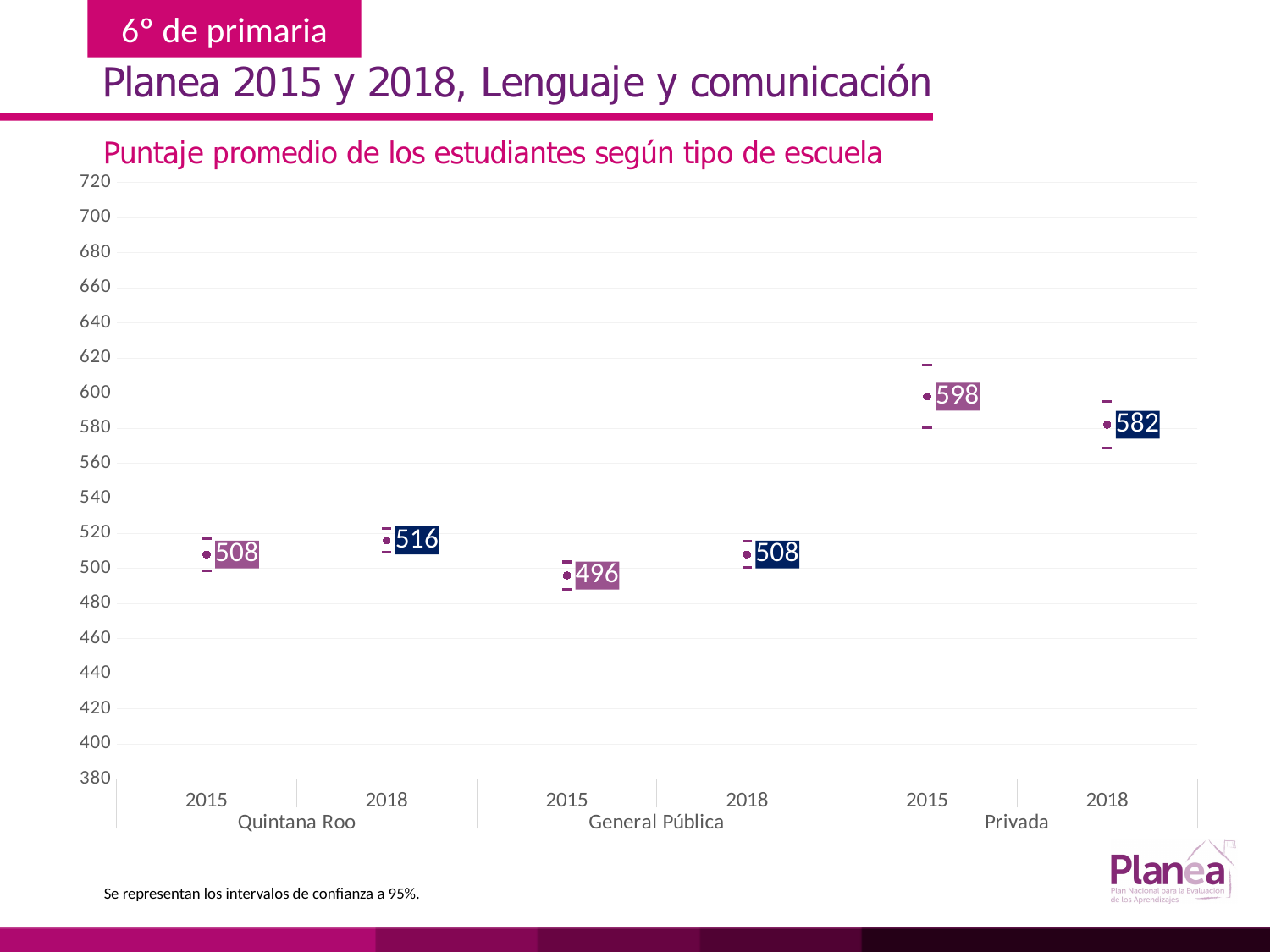

Planea 2015 y 2018, Lenguaje y comunicación

Puntaje promedio de los estudiantes según tipo de escuela

### Chart

| Category |  |  |  |
|---|---|---|---|
| 2015 | 498.846 | 517.154 | 508.0 |
| 2018 | 509.234 | 522.766 | 516.0 |
| 2015 | 488.239 | 503.761 | 496.0 |
| 2018 | 500.438 | 515.562 | 508.0 |
| 2015 | 580.09 | 615.91 | 598.0 |
| 2018 | 568.866 | 595.134 | 582.0 |
Se representan los intervalos de confianza a 95%.